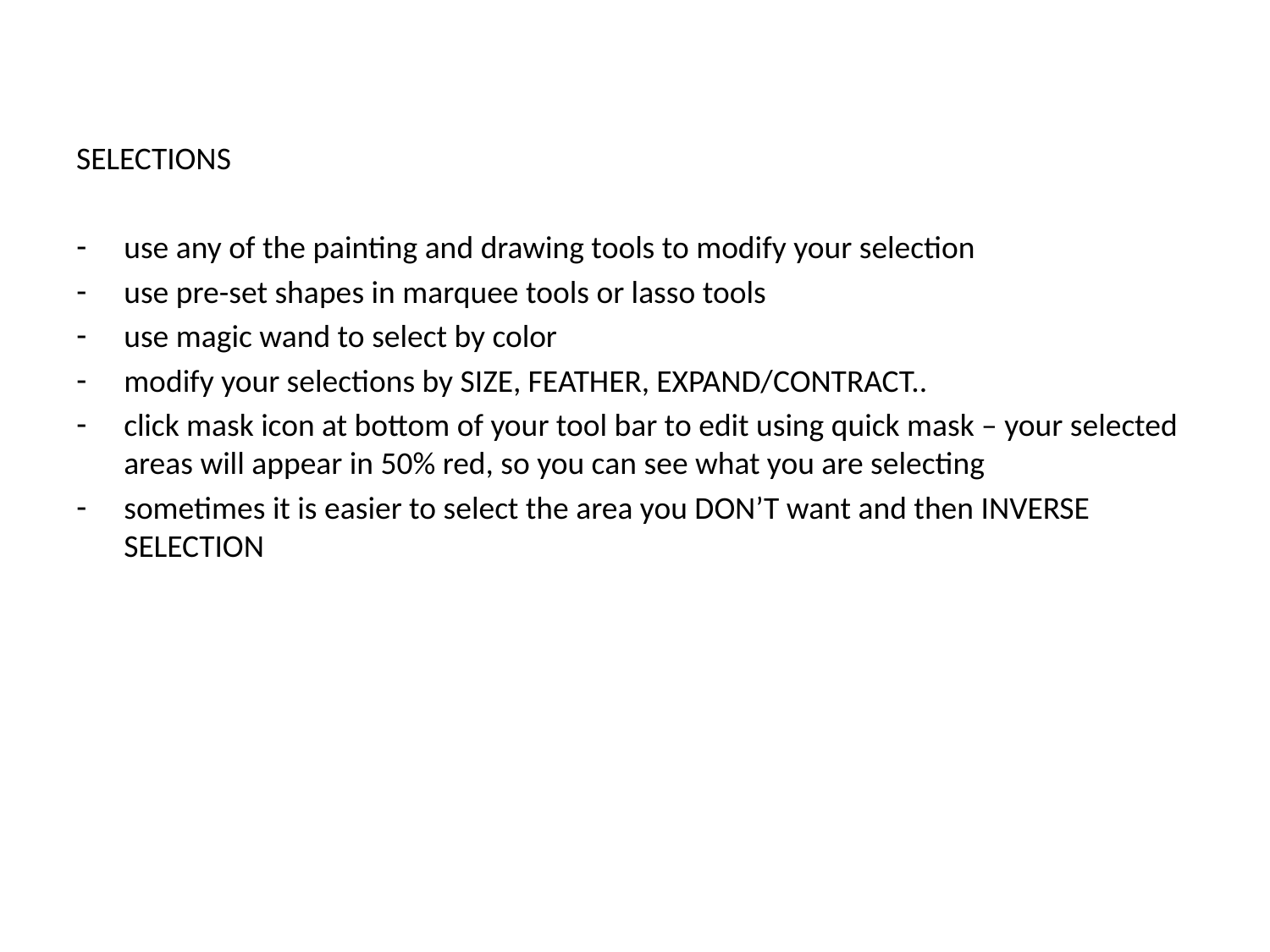

SELECTIONS

use any of the painting and drawing tools to modify your selection
use pre-set shapes in marquee tools or lasso tools
use magic wand to select by color
modify your selections by SIZE, FEATHER, EXPAND/CONTRACT..
click mask icon at bottom of your tool bar to edit using quick mask – your selected areas will appear in 50% red, so you can see what you are selecting
sometimes it is easier to select the area you DON’T want and then INVERSE SELECTION